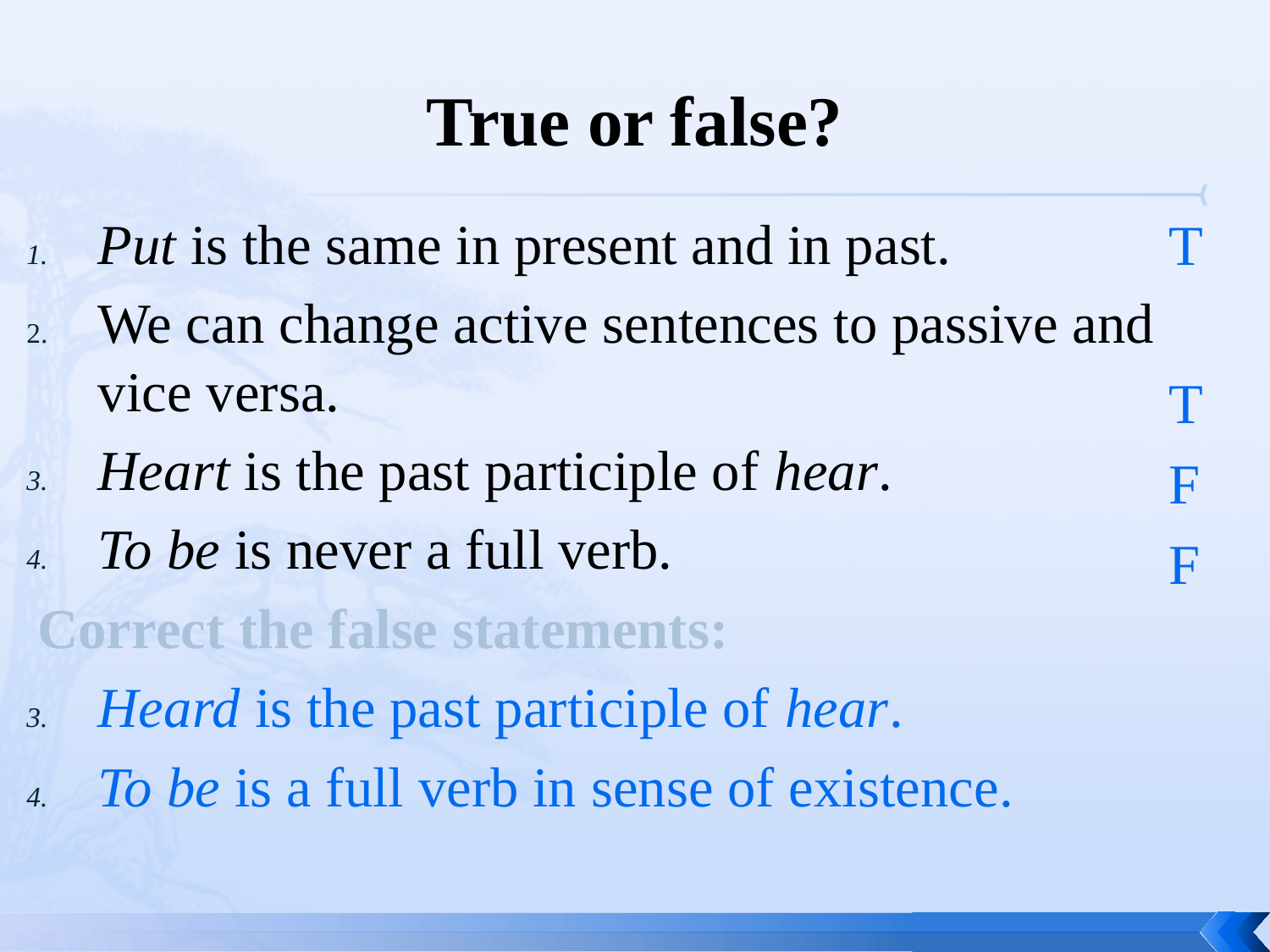

# True or false?
Put is the same in present and in past.
We can change active sentences to passive and vice versa.
Heart is the past participle of hear.
To be is never a full verb.

Heard is the past participle of hear.
To be is a full verb in sense of existence.
T
T
F
F
Correct the false statements: